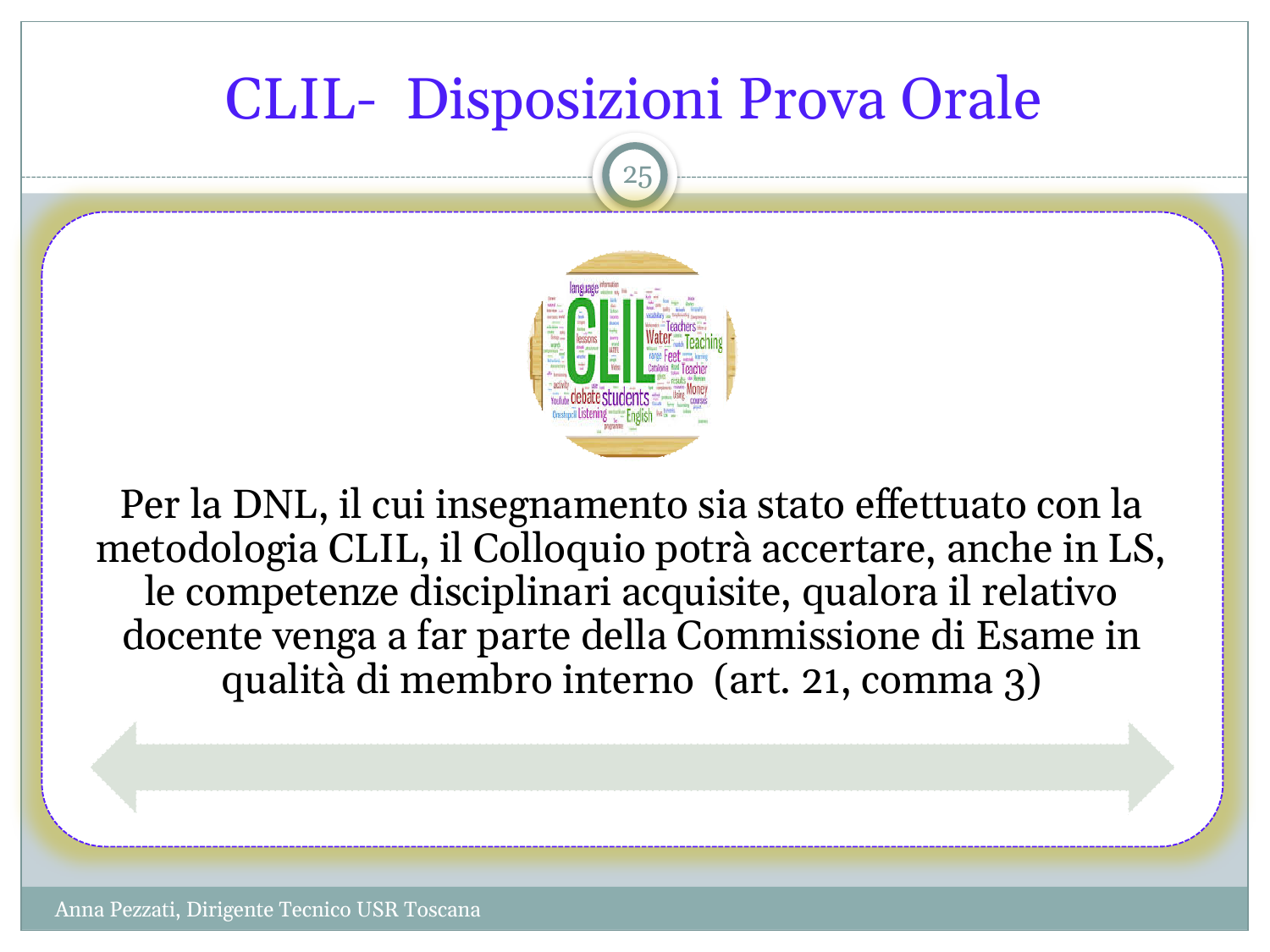

# CLIL-  Disposizioni Prova Orale
25
Per la DNL, il cui insegnamento sia stato effettuato con la metodologia CLIL, il Colloquio potrà accertare, anche in LS, le competenze disciplinari acquisite, qualora il relativo docente venga a far parte della Commissione di Esame in qualità di membro interno  (art. 21, comma 3)
Anna Pezzati, Dirigente Tecnico USR Toscana